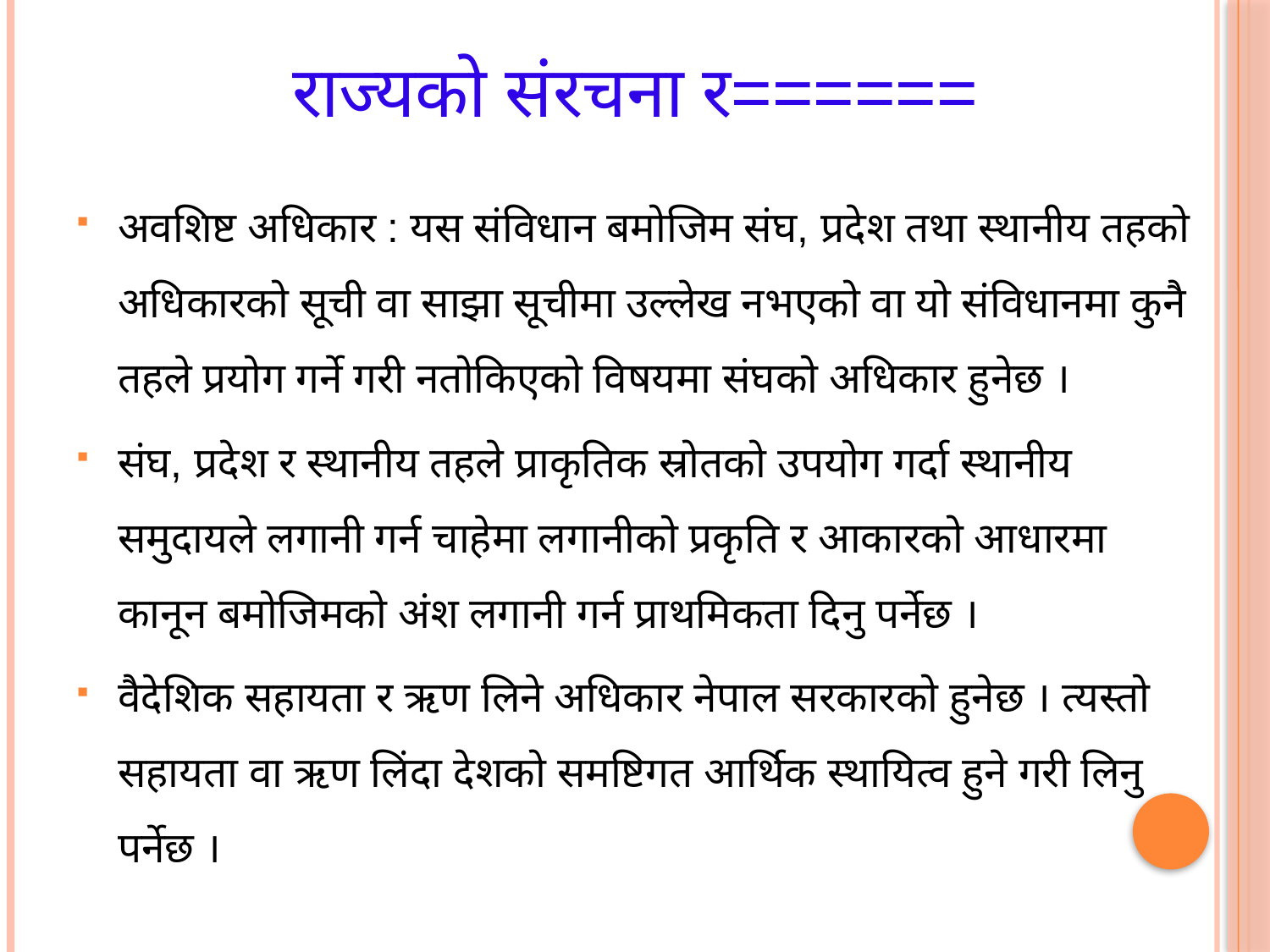

# राज्यको संरचना र======
अवशिष्ट अधिकार : यस संविधान बमोजिम संघ, प्रदेश तथा स्थानीय तहको अधिकारको सूची वा साझा सूचीमा उल्लेख नभएको वा यो संविधानमा कुनै तहले प्रयोग गर्ने गरी नतोकिएको विषयमा संघको अधिकार हुनेछ ।
संघ, प्रदेश र स्थानीय तहले प्राकृतिक स्रोतको उपयोग गर्दा स्थानीय समुदायले लगानी गर्न चाहेमा लगानीको प्रकृति र आकारको आधारमा कानून बमोजिमको अंश लगानी गर्न प्राथमिकता दिनु पर्नेछ ।
वैदेशिक सहायता र ऋण लिने अधिकार नेपाल सरकारको हुनेछ । त्यस्तो सहायता वा ऋण लिंदा देशको समष्टिगत आर्थिक स्थायित्व हुने गरी लिनु पर्नेछ ।